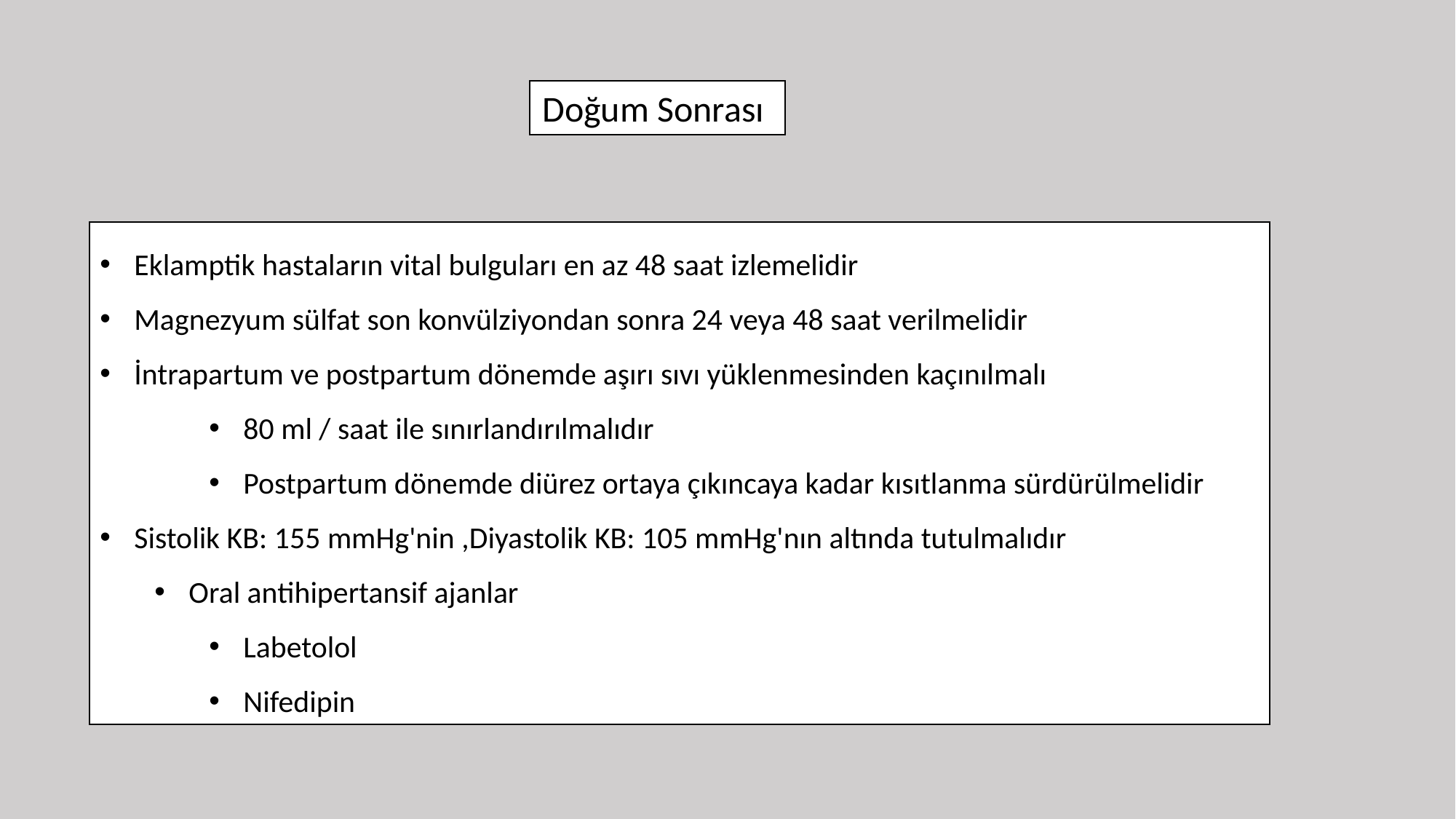

Doğum Sonrası
Eklamptik hastaların vital bulguları en az 48 saat izlemelidir
Magnezyum sülfat son konvülziyondan sonra 24 veya 48 saat verilmelidir
İntrapartum ve postpartum dönemde aşırı sıvı yüklenmesinden kaçınılmalı
80 ml / saat ile sınırlandırılmalıdır
Postpartum dönemde diürez ortaya çıkıncaya kadar kısıtlanma sürdürülmelidir
Sistolik KB: 155 mmHg'nin ,Diyastolik KB: 105 mmHg'nın altında tutulmalıdır
Oral antihipertansif ajanlar
Labetolol
Nifedipin